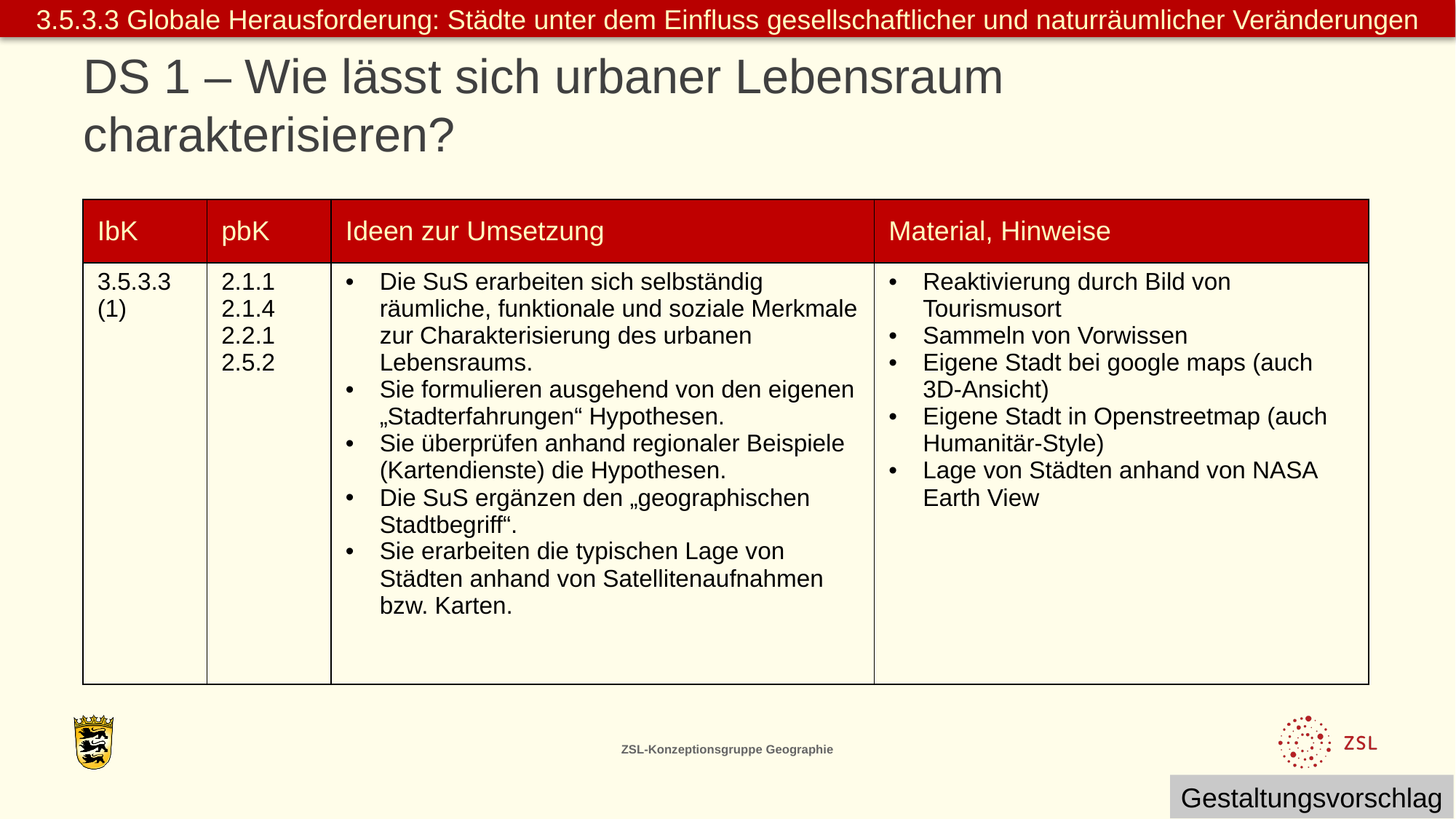

# DS 1 – Wie lässt sich urbaner Lebensraum charakterisieren?
| IbK | pbK | Ideen zur Umsetzung | Material, Hinweise |
| --- | --- | --- | --- |
| 3.5.3.3 (1) | 2.1.1 2.1.4 2.2.1 2.5.2 | Die SuS erarbeiten sich selbständig räumliche, funktionale und soziale Merkmale zur Charakterisierung des urbanen Lebensraums. Sie formulieren ausgehend von den eigenen „Stadterfahrungen“ Hypothesen. Sie überprüfen anhand regionaler Beispiele (Kartendienste) die Hypothesen. Die SuS ergänzen den „geographischen Stadtbegriff“. Sie erarbeiten die typischen Lage von Städten anhand von Satellitenaufnahmen bzw. Karten. | Reaktivierung durch Bild von Tourismusort Sammeln von Vorwissen Eigene Stadt bei google maps (auch 3D-Ansicht) Eigene Stadt in Openstreetmap (auch Humanitär-Style) Lage von Städten anhand von NASA Earth View |
ZSL-Konzeptionsgruppe Geographie
Gestaltungsvorschlag